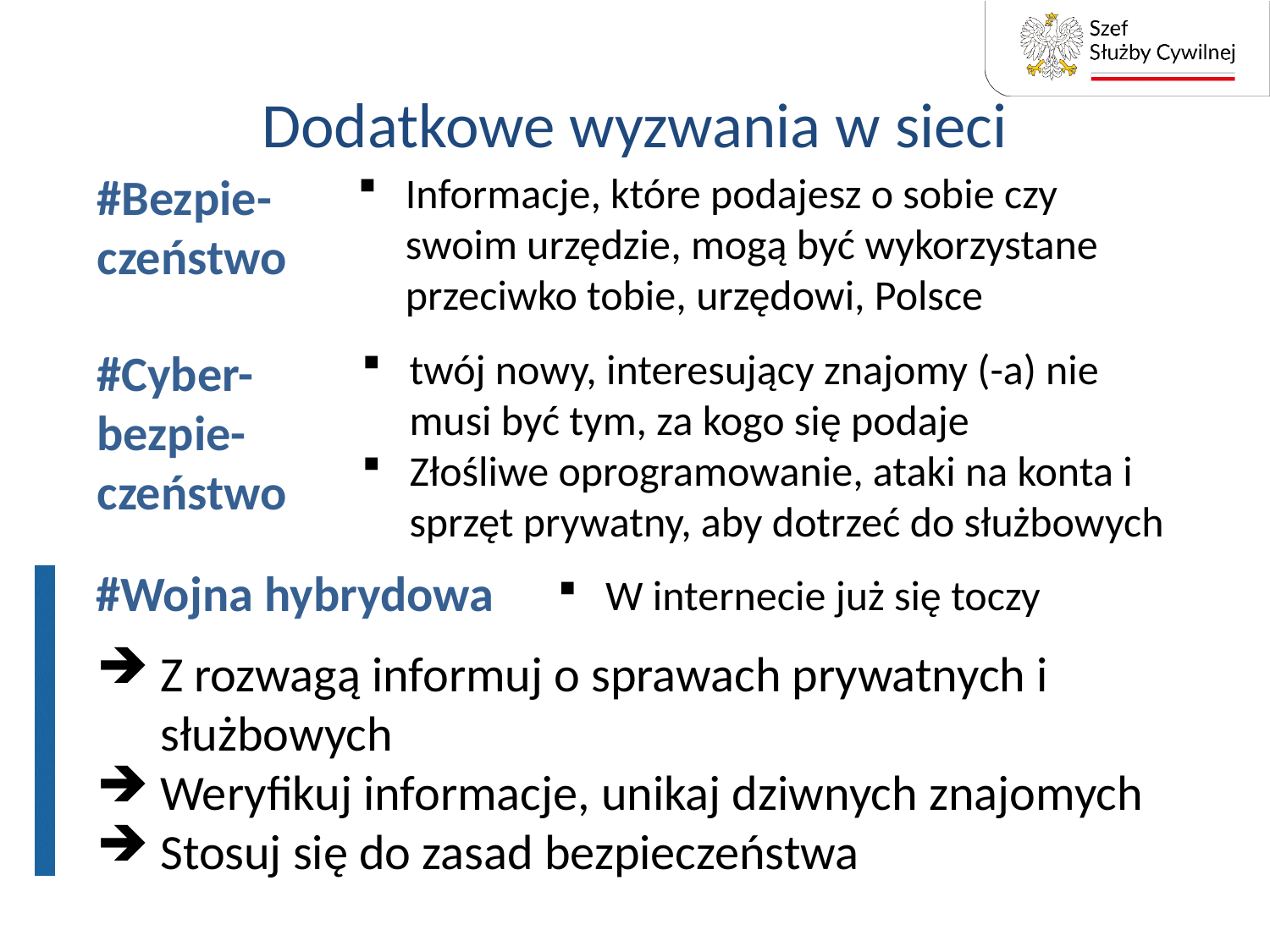

# Dodatkowe wyzwania w sieci
#Bezpie-czeństwo

Informacje, które podajesz o sobie czy swoim urzędzie, mogą być wykorzystane przeciwko tobie, urzędowi, Polsce
#Cyber-bezpie-czeństwo

twój nowy, interesujący znajomy (-a) nie musi być tym, za kogo się podaje
Złośliwe oprogramowanie, ataki na konta i sprzęt prywatny, aby dotrzeć do służbowych
#Wojna hybrydowa

W internecie już się toczy
Z rozwagą informuj o sprawach prywatnych i służbowych
Weryfikuj informacje, unikaj dziwnych znajomych
Stosuj się do zasad bezpieczeństwa